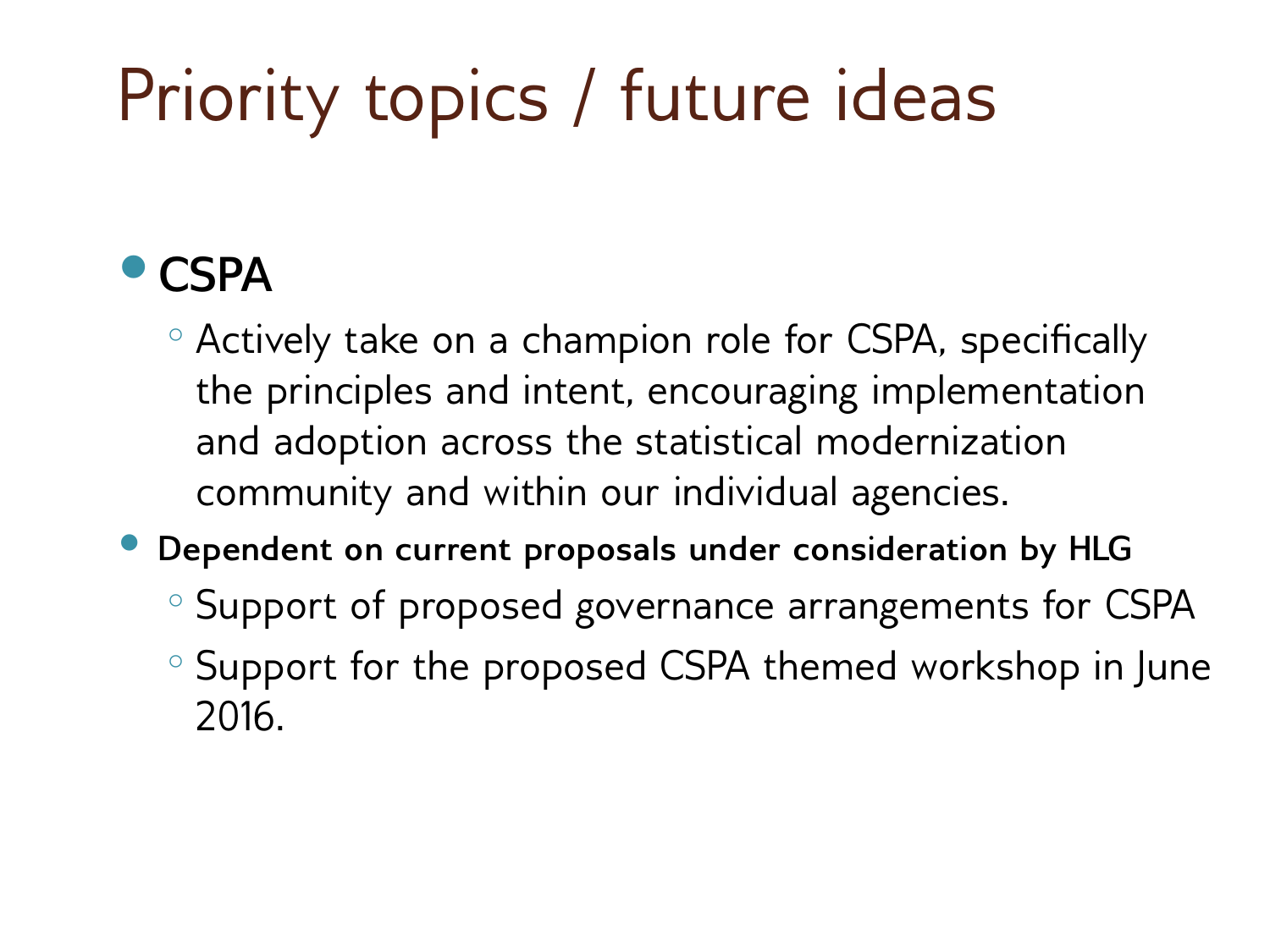

# Priority topics / future ideas
CSPA
Actively take on a champion role for CSPA, specifically the principles and intent, encouraging implementation and adoption across the statistical modernization community and within our individual agencies.
Dependent on current proposals under consideration by HLG
Support of proposed governance arrangements for CSPA
Support for the proposed CSPA themed workshop in June 2016.